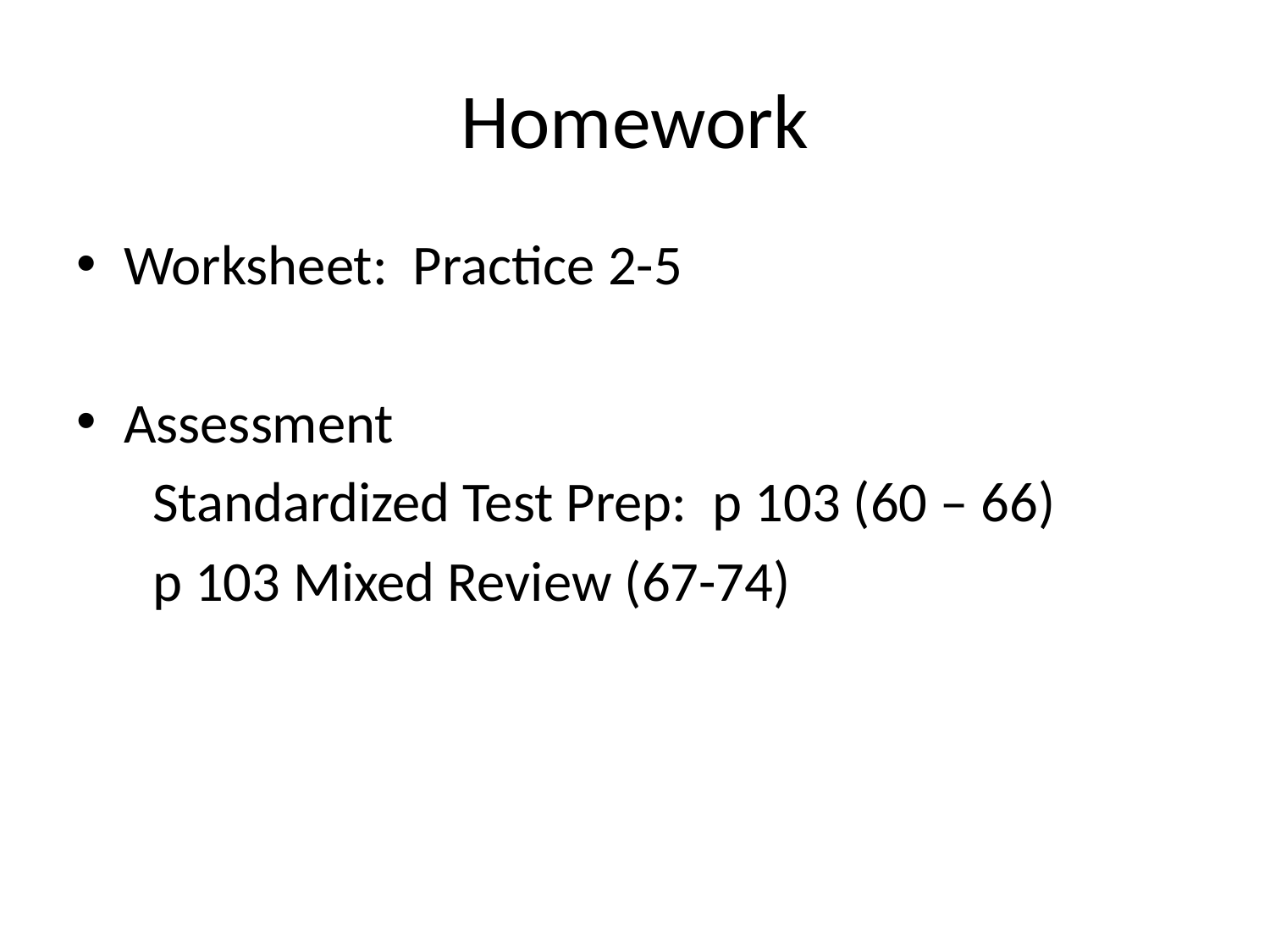

# Homework
Worksheet:  Practice 2-5

Assessment
      Standardized Test Prep:  p 103 (60 – 66)
      p 103 Mixed Review (67-74)